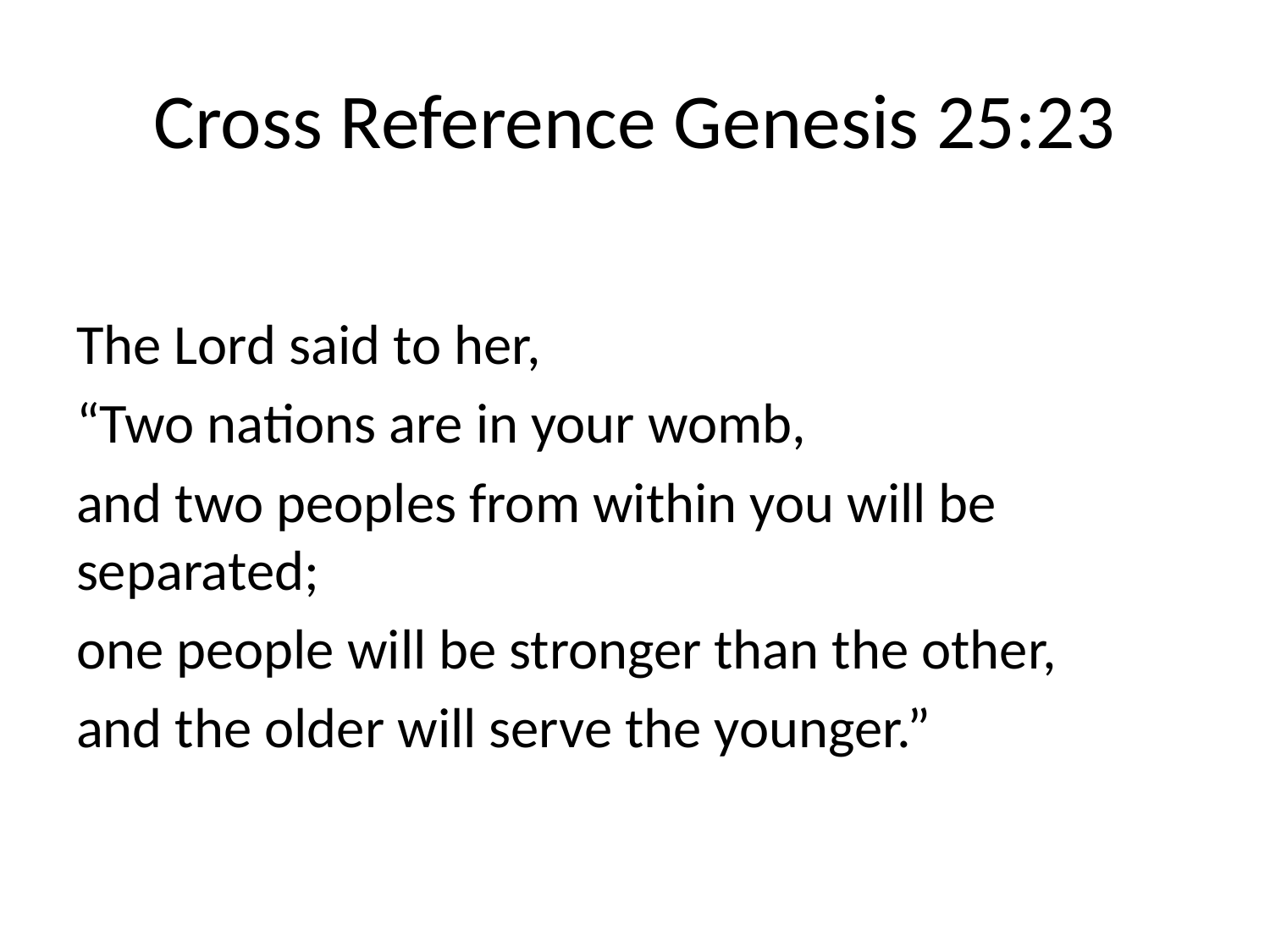

# Cross Reference Genesis 25:23

The Lord said to her,
“Two nations are in your womb,
and two peoples from within you will be separated;
one people will be stronger than the other,
and the older will serve the younger.”